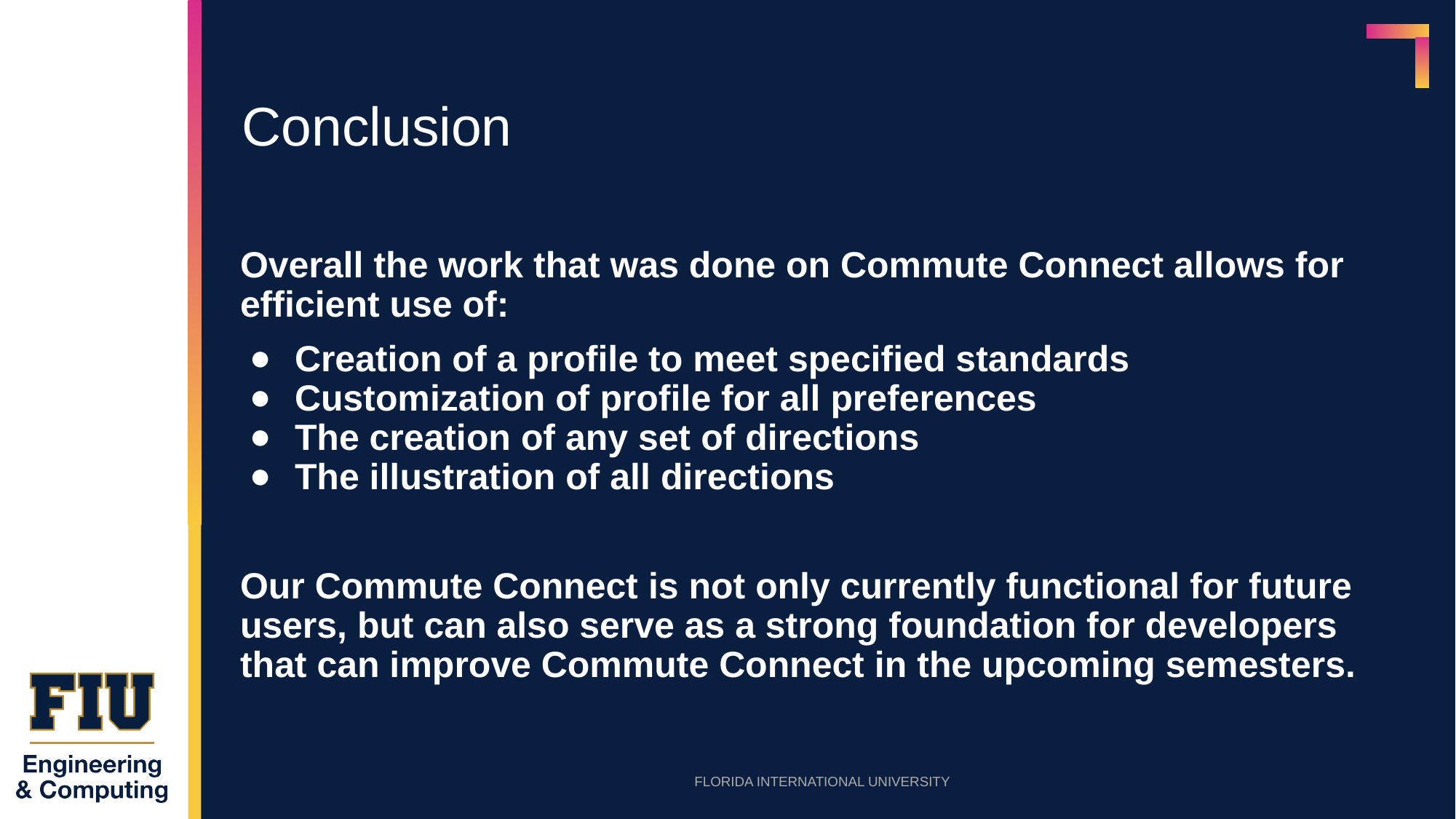

# Conclusion
Overall the work that was done on Commute Connect allows for efficient use of:
Creation of a profile to meet specified standards
Customization of profile for all preferences
The creation of any set of directions
The illustration of all directions

Our Commute Connect is not only currently functional for future users, but can also serve as a strong foundation for developers that can improve Commute Connect in the upcoming semesters.